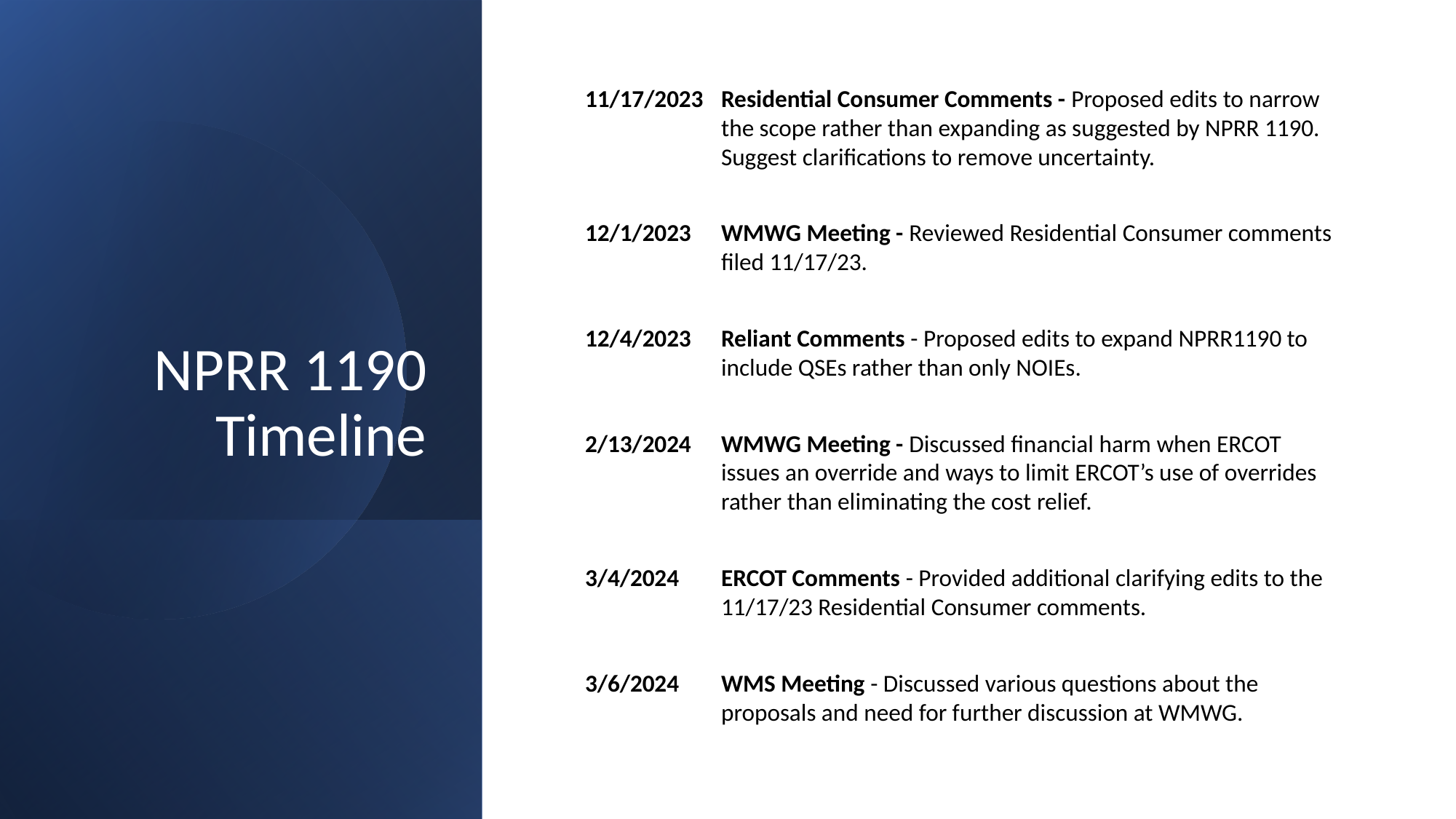

# NPRR 1190 Timeline
11/17/2023 	Residential Consumer Comments - Proposed edits to narrow the scope rather than expanding as suggested by NPRR 1190. Suggest clarifications to remove uncertainty.

12/1/2023	WMWG Meeting - Reviewed Residential Consumer comments filed 11/17/23.

12/4/2023	Reliant Comments - Proposed edits to expand NPRR1190 to include QSEs rather than only NOIEs.

2/13/2024	WMWG Meeting - Discussed financial harm when ERCOT issues an override and ways to limit ERCOT’s use of overrides rather than eliminating the cost relief.

3/4/2024	ERCOT Comments - Provided additional clarifying edits to the 11/17/23 Residential Consumer comments.

3/6/2024	WMS Meeting - Discussed various questions about the proposals and need for further discussion at WMWG.

3